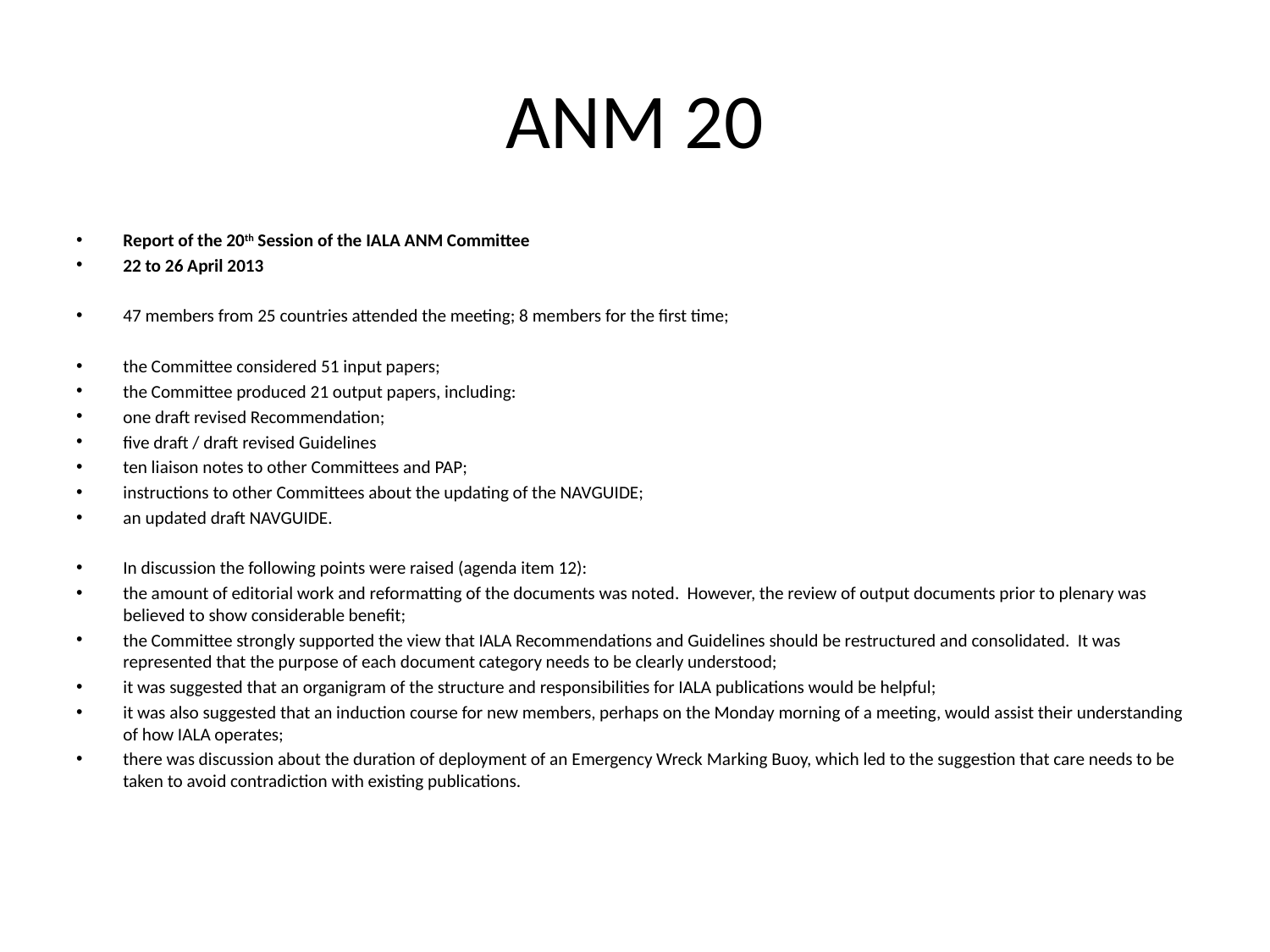

# ANM 20
Report of the 20th Session of the IALA ANM Committee
22 to 26 April 2013

47 members from 25 countries attended the meeting; 8 members for the first time;

the Committee considered 51 input papers;
the Committee produced 21 output papers, including:
one draft revised Recommendation;
five draft / draft revised Guidelines
ten liaison notes to other Committees and PAP;
instructions to other Committees about the updating of the NAVGUIDE;
an updated draft NAVGUIDE.

In discussion the following points were raised (agenda item 12):
the amount of editorial work and reformatting of the documents was noted.  However, the review of output documents prior to plenary was believed to show considerable benefit;
the Committee strongly supported the view that IALA Recommendations and Guidelines should be restructured and consolidated.  It was represented that the purpose of each document category needs to be clearly understood;
it was suggested that an organigram of the structure and responsibilities for IALA publications would be helpful;
it was also suggested that an induction course for new members, perhaps on the Monday morning of a meeting, would assist their understanding of how IALA operates;
there was discussion about the duration of deployment of an Emergency Wreck Marking Buoy, which led to the suggestion that care needs to be taken to avoid contradiction with existing publications.